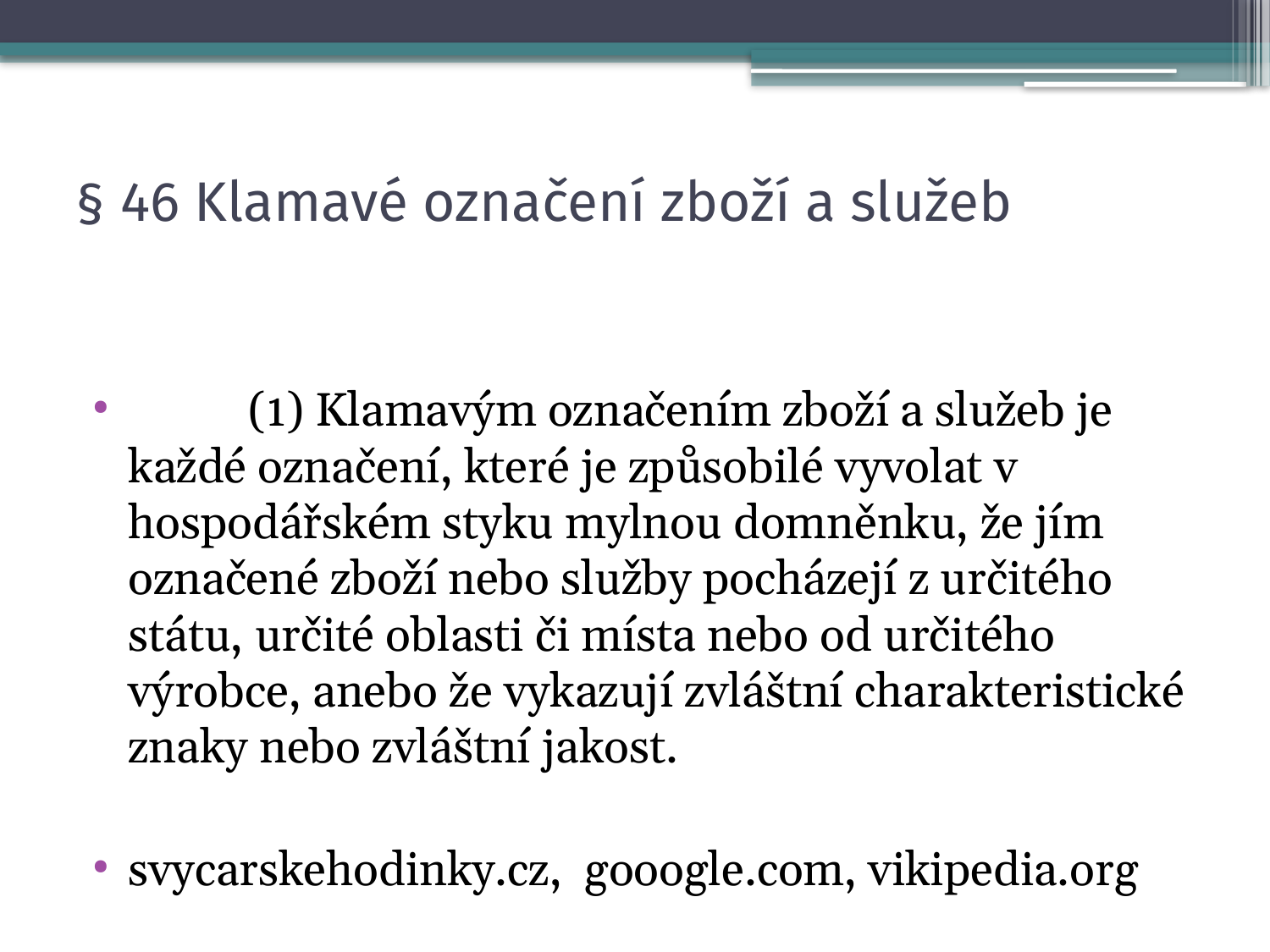

# § 46 Klamavé označení zboží a služeb

	(1) Klamavým označením zboží a služeb je každé označení, které je způsobilé vyvolat v hospodářském styku mylnou domněnku, že jím označené zboží nebo služby pocházejí z určitého státu, určité oblasti či místa nebo od určitého výrobce, anebo že vykazují zvláštní charakteristické znaky nebo zvláštní jakost.

svycarskehodinky.cz,  gooogle.com, vikipedia.org